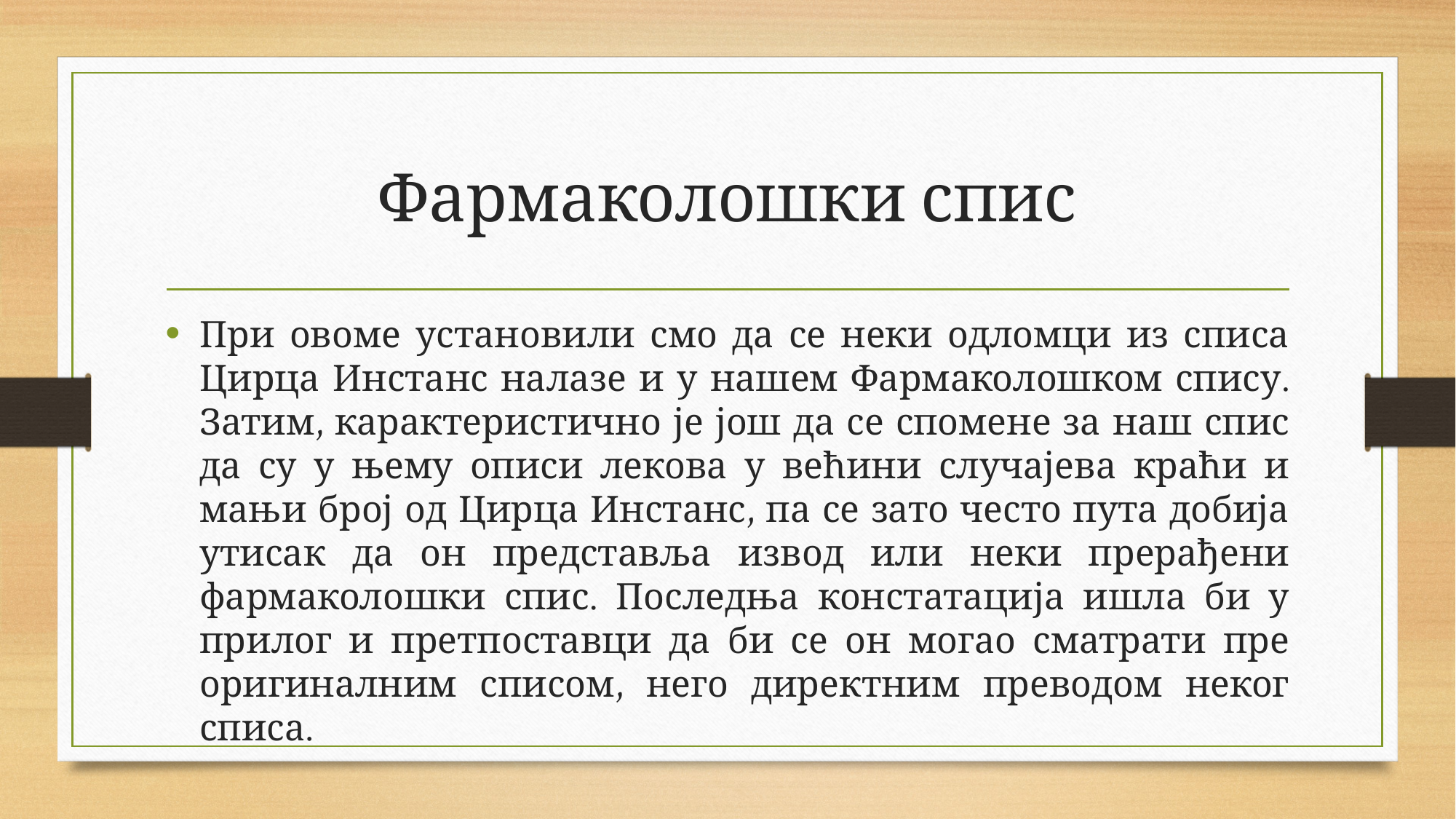

# Фармаколошки спис
При овоме установили смо да се неки одломци из списа Цирца Инстанс налазе и у нашем Фармаколошком спису. Затим, карактеристично је још да се спомене за наш спис да су у њему описи лекова у већини случајева краћи и мањи број од Цирца Инстанс, па се зато често пута добија утисак да он представља извод или неки прерађени фармаколошки спис. Последња констатација ишла би у прилог и претпоставци да би се он могао сматрати пре оригиналним списом, него директним преводом неког списа.